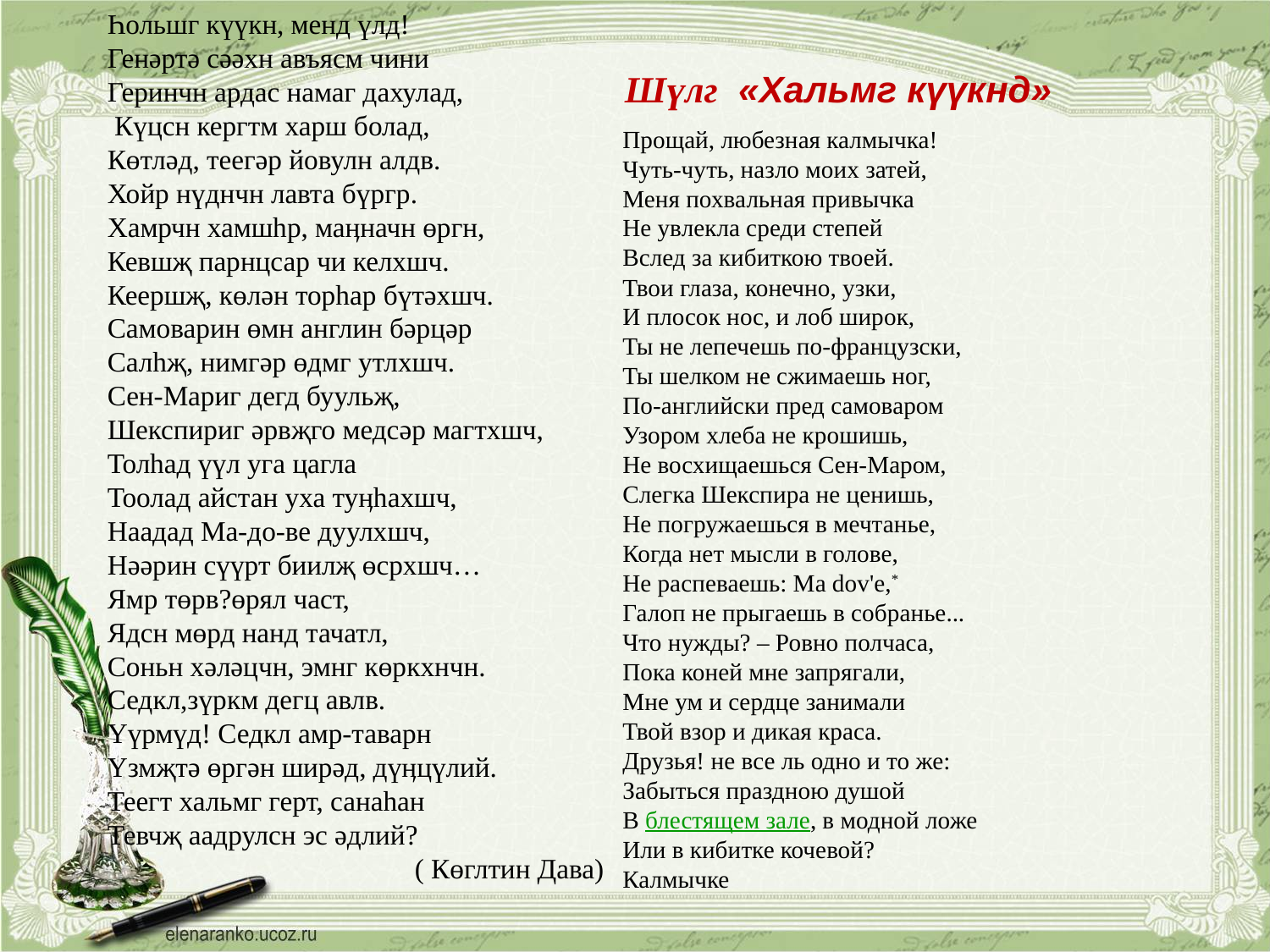

Һольшг күүкн, менд үлд!
Генəртə сəəхн авъясм чини
Геринчн ардас намаг дахулад,
 Күцсн кергтм харш болад,
Кɵтлəд, теегəр йовулн алдв.
Хойр нүднчн лавта бүргр.
Хамрчн хамшһр, маӊначн ɵргн,
Кевшҗ парнцсар чи келхшч.
Кеершҗ, кɵлəн торһар бүтəхшч.
Самоварин ɵмн англин бəрцəр
Салһҗ, нимгəр ɵдмг утлхшч.
Сен-Мариг дегд буульҗ,
Шекспириг əрвҗго медсəр магтхшч,
Толһад үүл уга цагла
Тоолад айстан уха туӊһахшч,
Наадад Ма-до-ве дуулхшч,
Нəəрин сүүрт биилҗ ɵсрхшч…
Ямр тɵрв?ɵрял част,
Ядсн мɵрд нанд тачатл,
Соньн хəлəцчн, эмнг кɵркхнчн.
Седкл,зүркм дегц авлв.
Үүрмүд! Седкл амр-таварн
Үзмҗтə ɵргəн ширəд, дүӊцүлий.
Теегт хальмг герт, санаһан
Тевчҗ аадрулсн эс əдлий?
                                            ( Кɵглтин Дава)
# Шүлг  «Хальмг күүкнд»
Прощай, любезная калмычка!
Чуть-чуть, назло моих затей,
Меня похвальная привычка
Не увлекла среди степей
Вслед за кибиткою твоей.
Твои глаза, конечно, узки,
И плосок нос, и лоб широк,
Ты не лепечешь по-французски,
Ты шелком не сжимаешь ног,
По-английски пред самоваром
Узором хлеба не крошишь,
Не восхищаешься Сен-Маром,
Слегка Шекспира не ценишь,
Не погружаешься в мечтанье,
Когда нет мысли в голове,
Не распеваешь: Ma dov'e,*
Галоп не прыгаешь в собранье...
Что нужды? – Ровно полчаса,
Пока коней мне запрягали,
Мне ум и сердце занимали
Твой взор и дикая краса.
Друзья! не все ль одно и то же:
Забыться праздною душой
В блестящем зале, в модной ложе
Или в кибитке кочевой?
Калмычке